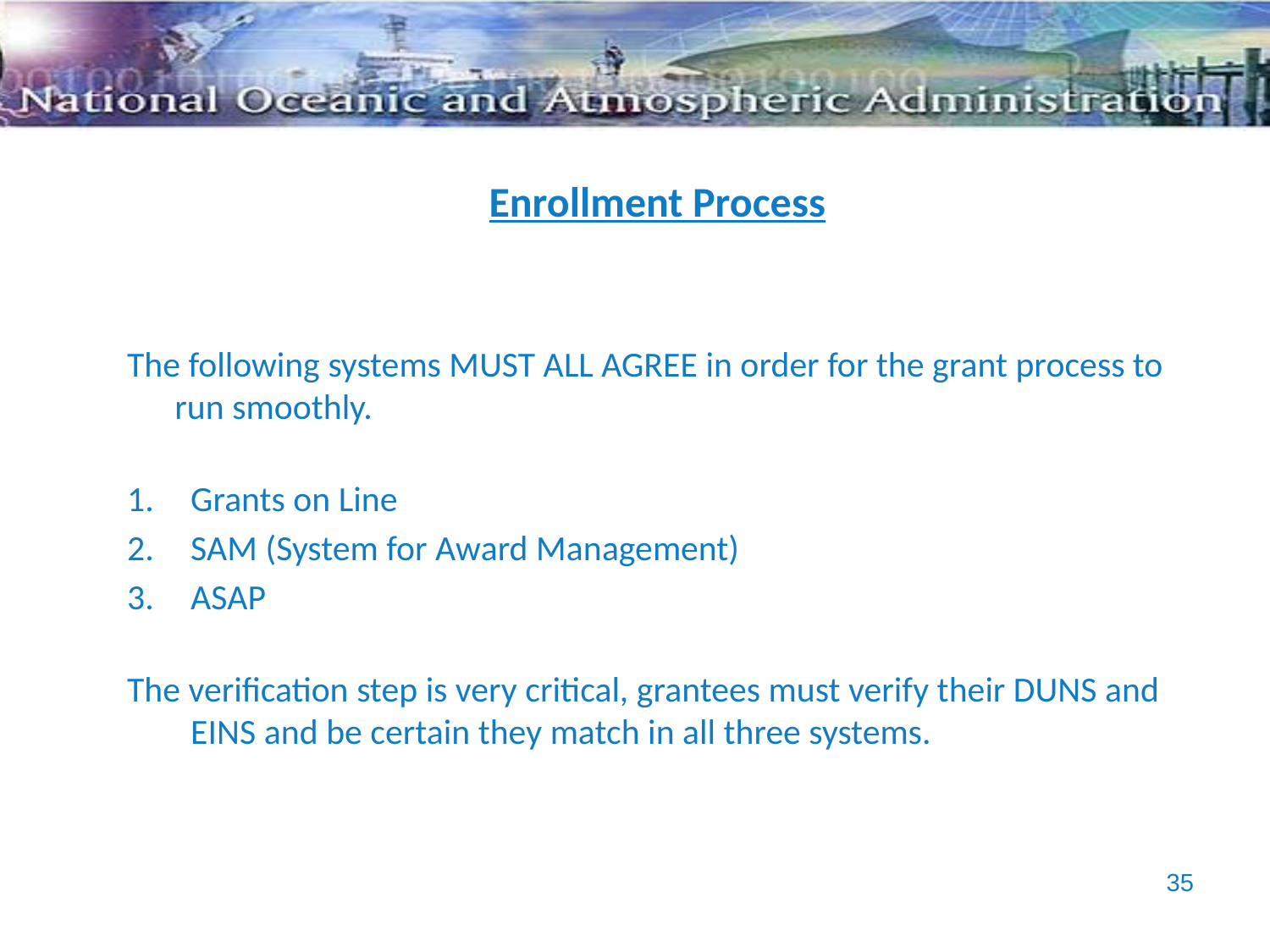

Enrollment Process
The following systems MUST ALL AGREE in order for the grant process to run smoothly.
Grants on Line
SAM (System for Award Management)
ASAP
The verification step is very critical, grantees must verify their DUNS and EINS and be certain they match in all three systems.
35